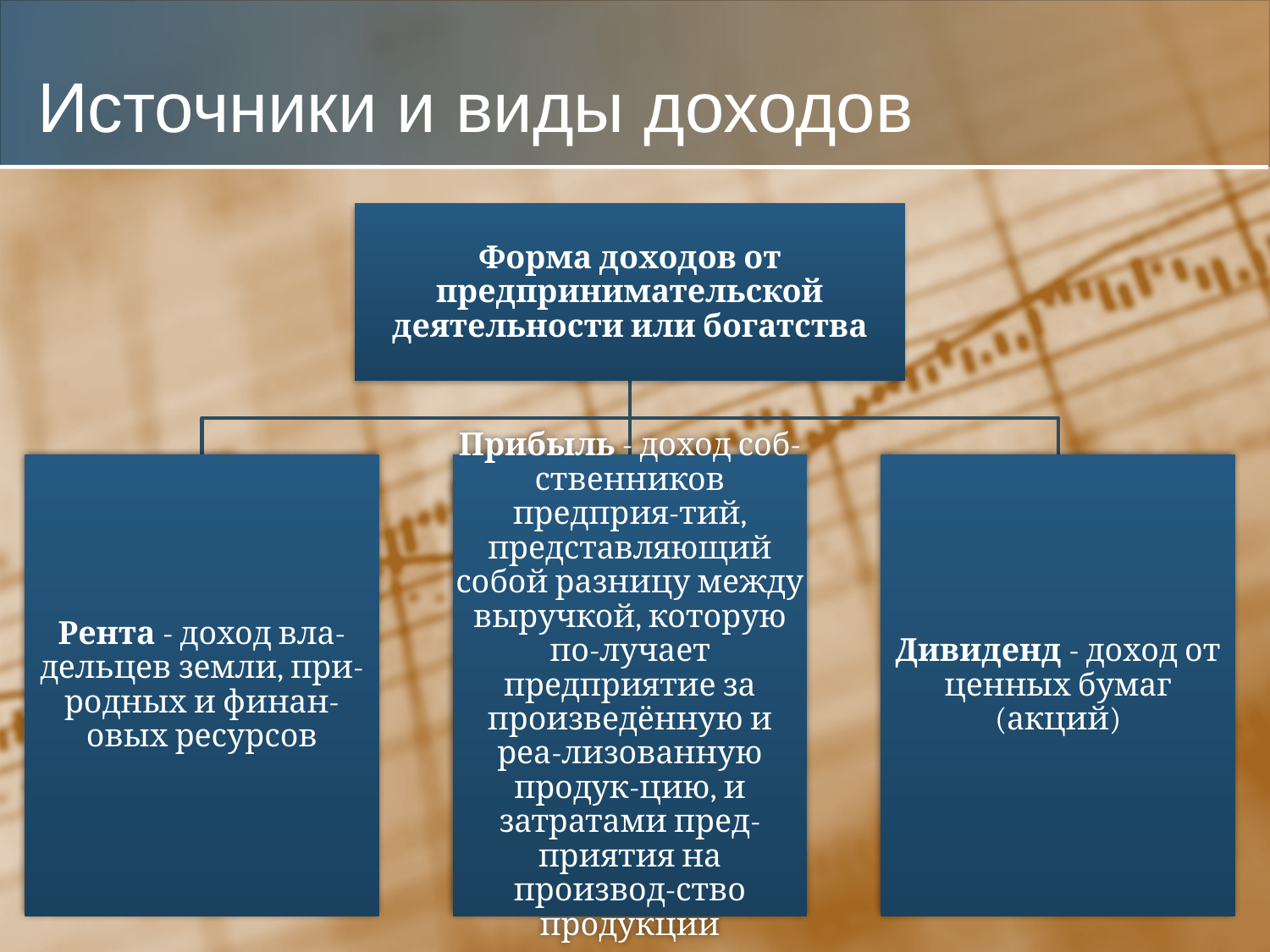

# Источники и виды доходов
Форма доходов от предпринимательской деятельности или богатства
Рента - доход вла-дельцев земли, при-родных и финан-овых ресурсов
Прибыль - доход соб-ственников предприя-тий, представляющий собой разницу между выручкой, которую по-лучает предприятие за произведённую и реа-лизованную продук-цию, и затратами пред-приятия на производ-ство продукции
Дивиденд - доход от ценных бумаг (акций)